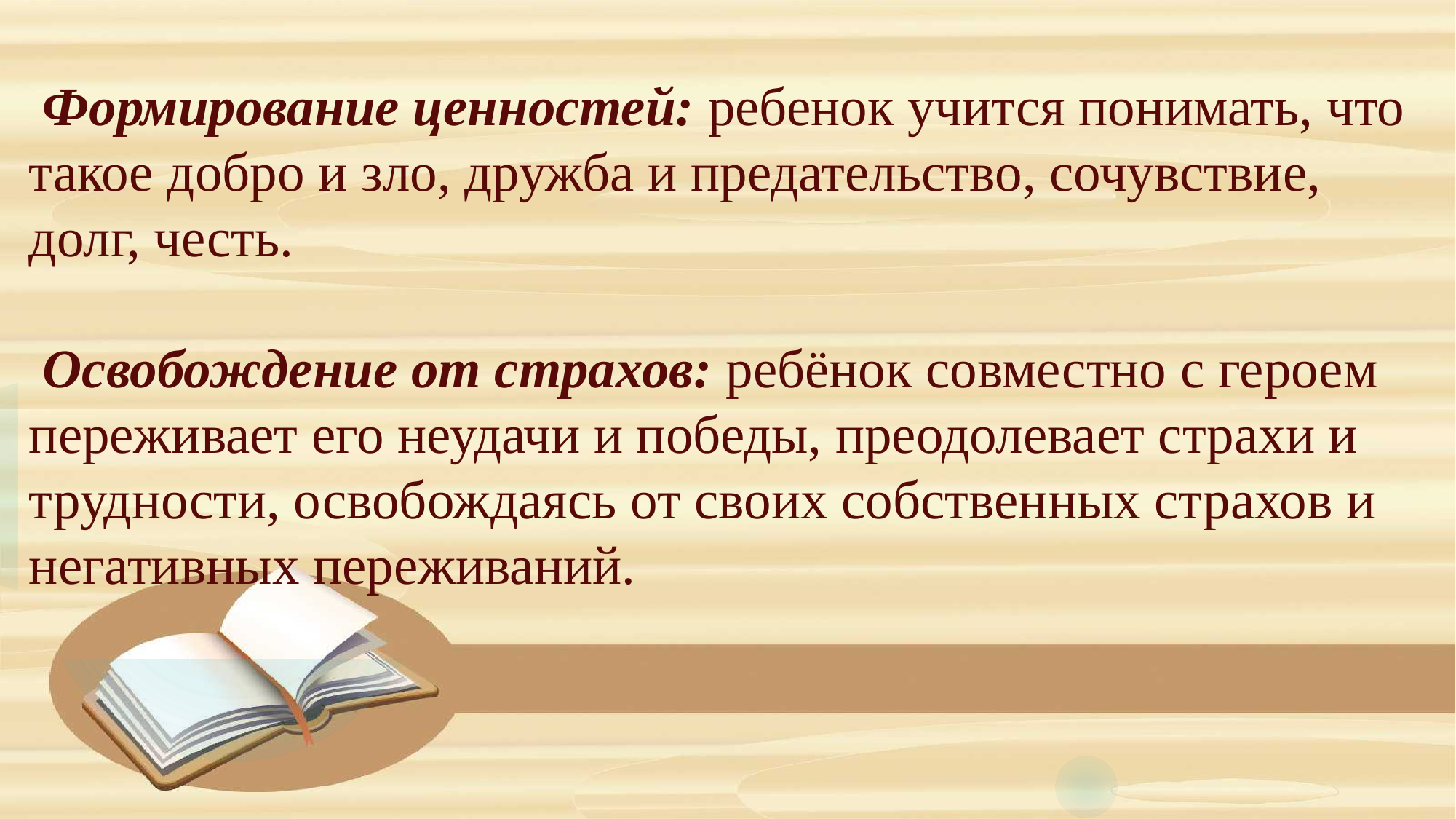

# Формирование ценностей: ребенок учится понимать, что такое добро и зло, дружба и предательство, сочувствие, долг, честь. Освобождение от страхов: ребёнок совместно с героем переживает его неудачи и победы, преодолевает страхи и трудности, освобождаясь от своих собственных страхов и негативных переживаний.